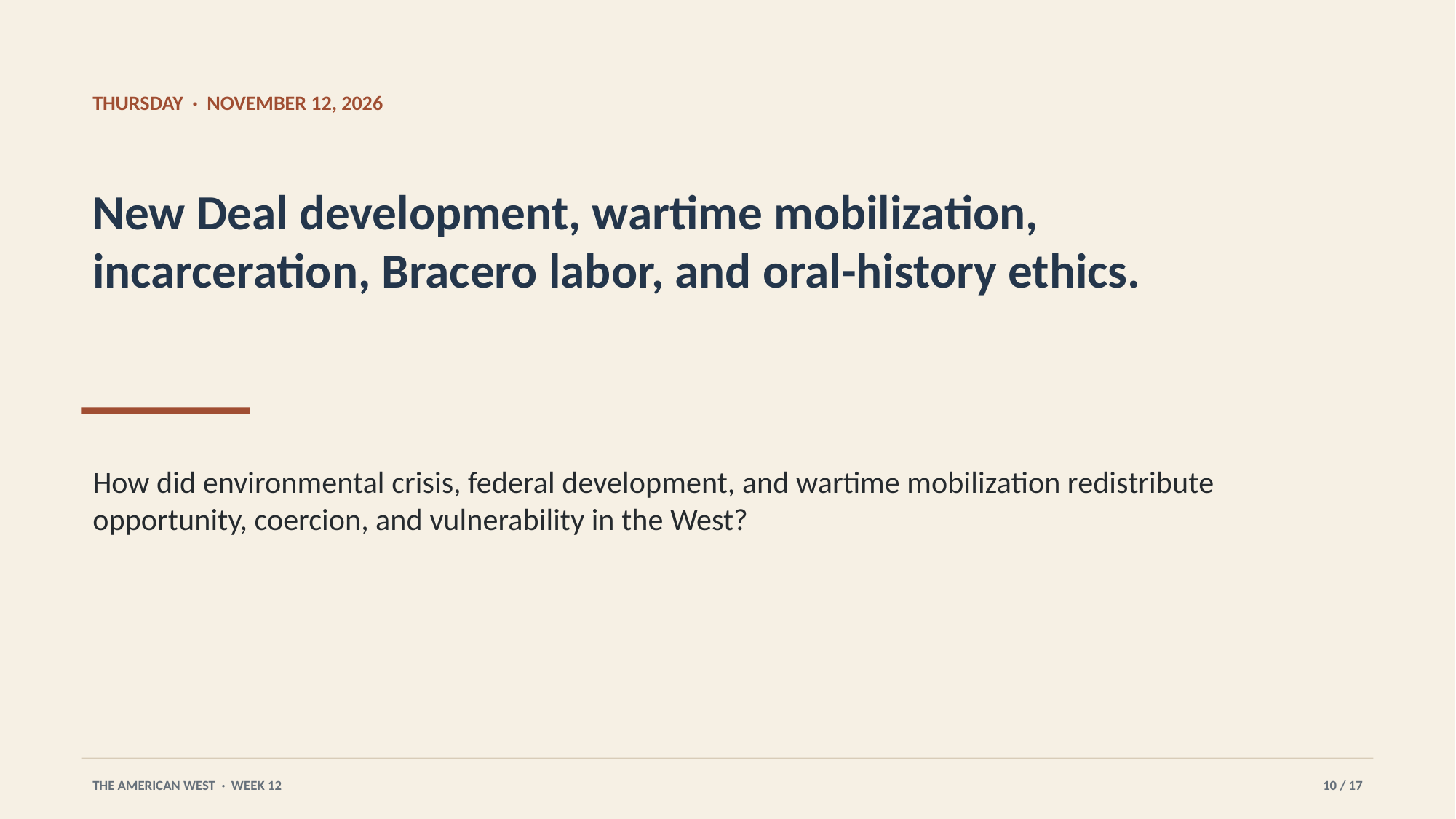

THURSDAY  ·  NOVEMBER 12, 2026
New Deal development, wartime mobilization, incarceration, Bracero labor, and oral-history ethics.

How did environmental crisis, federal development, and wartime mobilization redistribute opportunity, coercion, and vulnerability in the West?

THE AMERICAN WEST  ·  WEEK 12
10 / 17